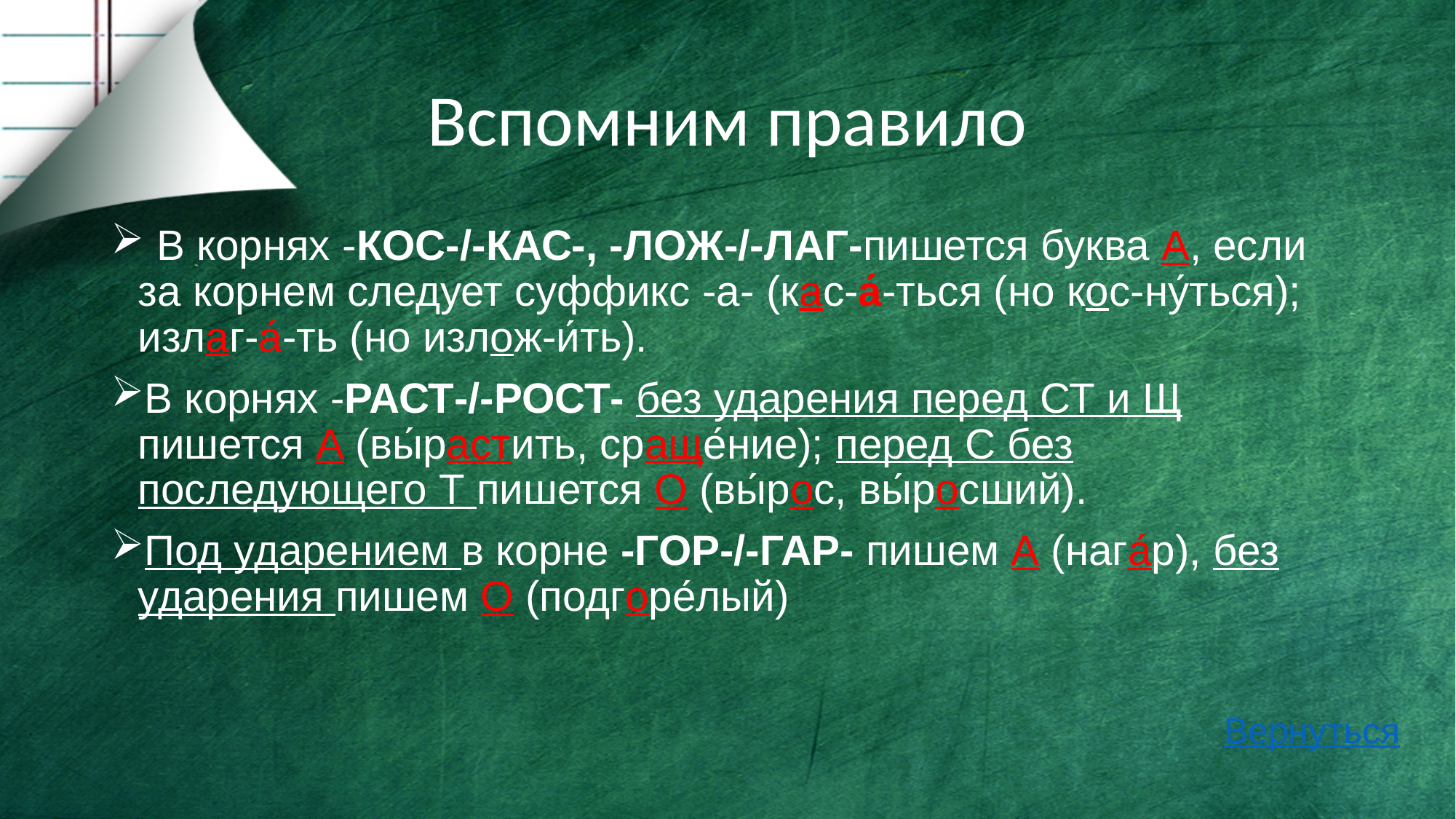

# Вспомним правило
 В корнях -КОС-/-КАС-, -ЛОЖ-/-ЛАГ-пишется буква А, если за корнем следует суффикс -а- (кас-а́-ться (но кос-ну́ться); излаг-а́-ть (но излож-и́ть).
В корнях -РАСТ-/-РОСТ- без ударения перед СТ и Щ пишется А (вы́растить, сраще́ние); перед С без последующего Т пишется О (вы́рос, вы́росший).
Под ударением в корне -ГОР-/-ГАР- пишем А (нага́р), без ударения пишем О (подгоре́лый)

Вернуться